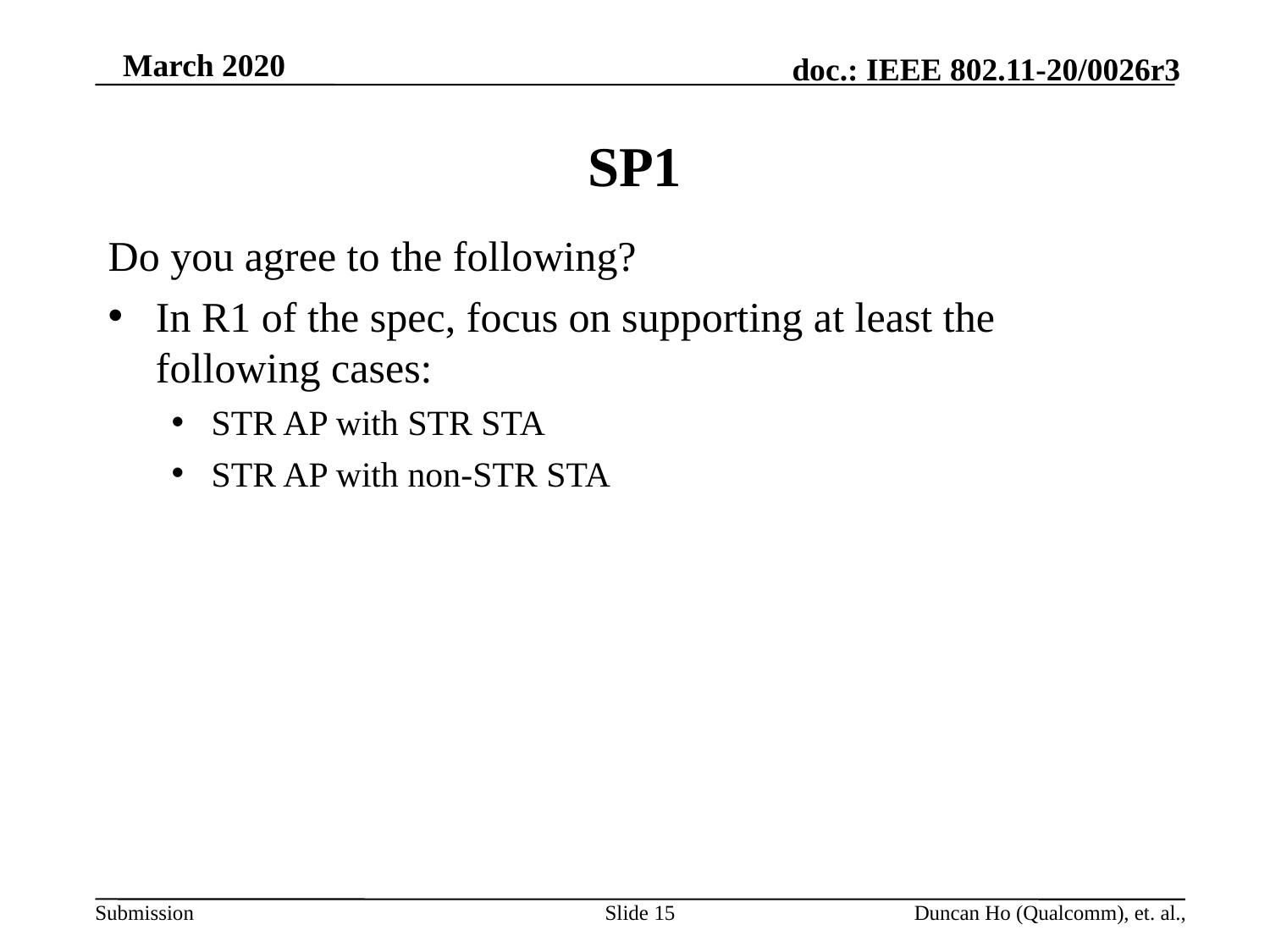

# SP1
Do you agree to the following?
In R1 of the spec, focus on supporting at least the following cases:
STR AP with STR STA
STR AP with non-STR STA
Slide 15
Duncan Ho (Qualcomm), et. al.,